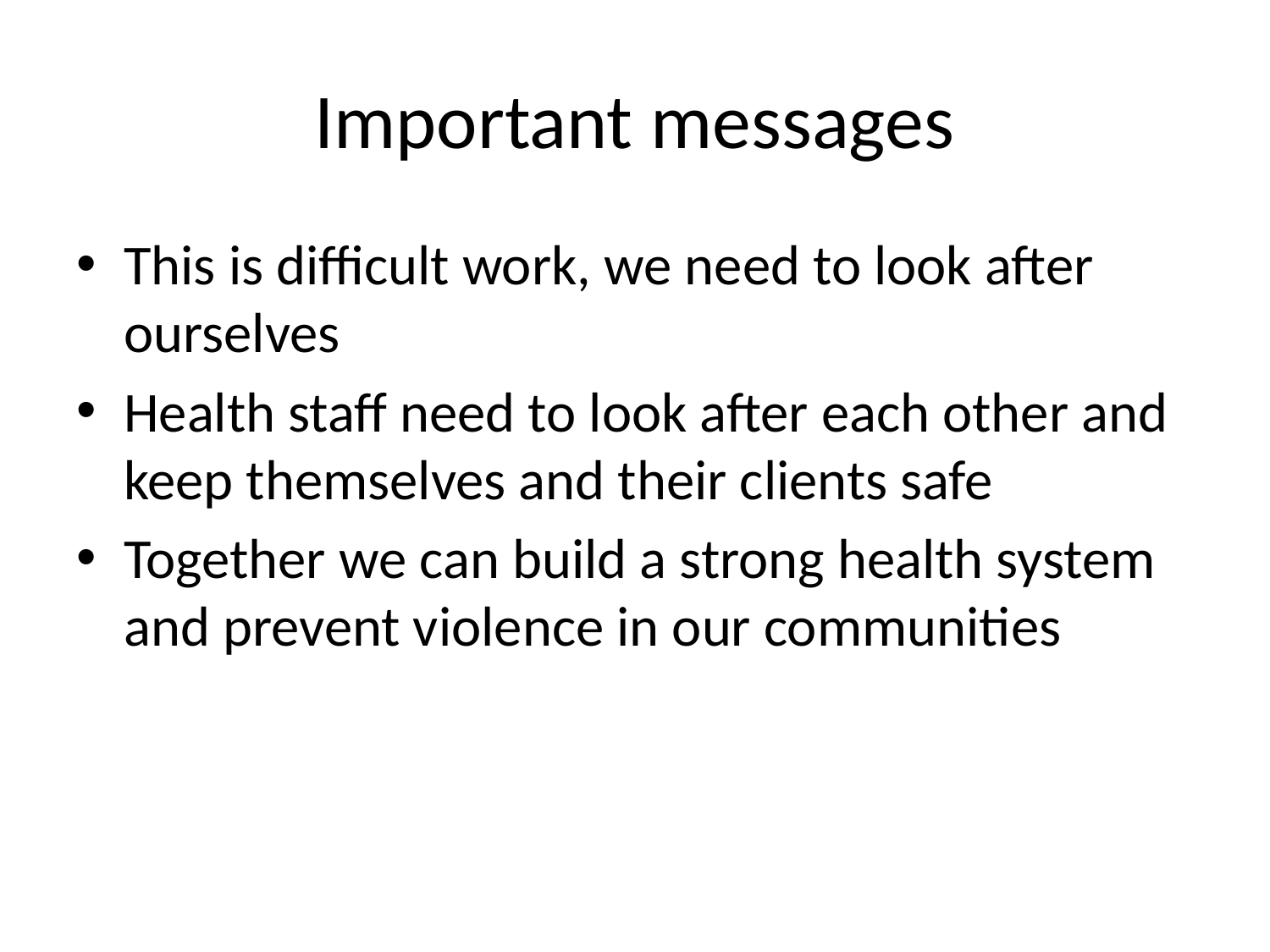

# Important messages
This is difficult work, we need to look after ourselves
Health staff need to look after each other and keep themselves and their clients safe
Together we can build a strong health system and prevent violence in our communities